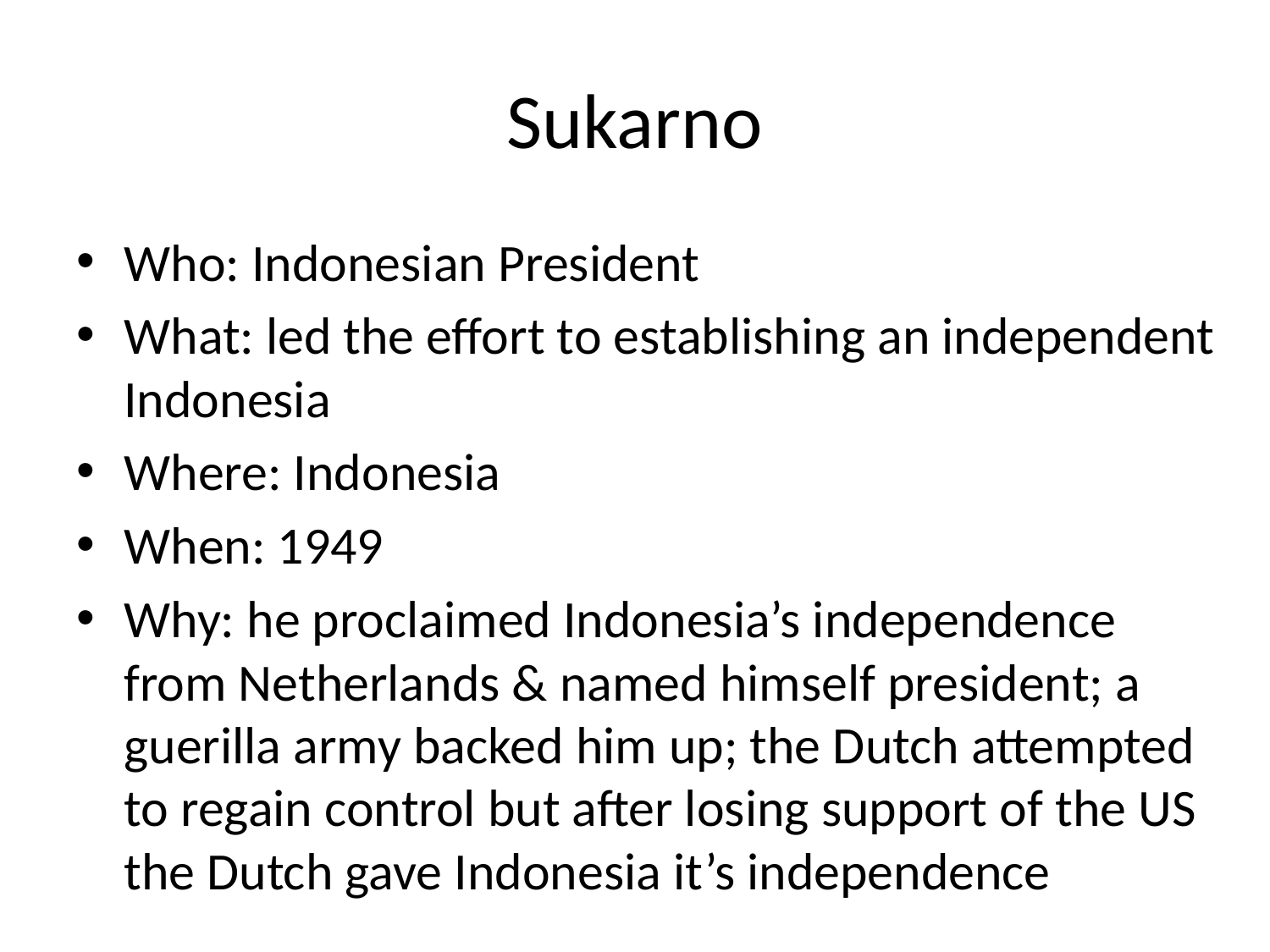

# Sukarno
Who: Indonesian President
What: led the effort to establishing an independent Indonesia
Where: Indonesia
When: 1949
Why: he proclaimed Indonesia’s independence from Netherlands & named himself president; a guerilla army backed him up; the Dutch attempted to regain control but after losing support of the US the Dutch gave Indonesia it’s independence